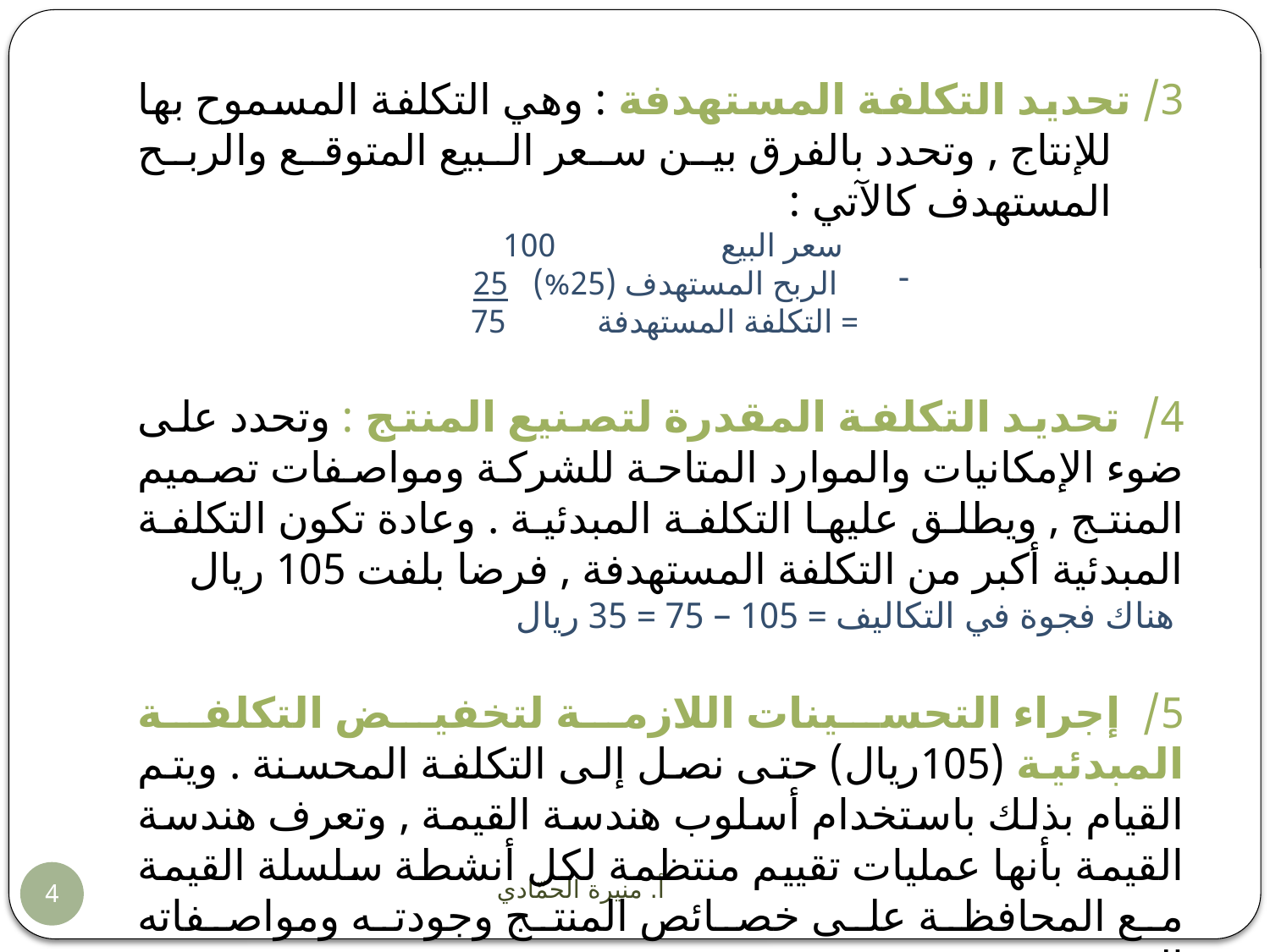

3/ تحديد التكلفة المستهدفة : وهي التكلفة المسموح بها للإنتاج , وتحدد بالفرق بين سعر البيع المتوقع والربح المستهدف كالآتي :
سعر البيع                    100
الربح المستهدف (25%)   25
= التكلفة المستهدفة           75

4/  تحديد التكلفة المقدرة لتصنيع المنتج : وتحدد على ضوء الإمكانيات والموارد المتاحة للشركة ومواصفات تصميم المنتج , ويطلق عليها التكلفة المبدئية . وعادة تكون التكلفة المبدئية أكبر من التكلفة المستهدفة , فرضا بلفت 105 ريال
 هناك فجوة في التكاليف = 105 – 75 = 35 ريال

5/  إجراء التحسينات اللازمة لتخفيض التكلفة المبدئية (105ريال) حتى نصل إلى التكلفة المحسنة . ويتم القيام بذلك باستخدام أسلوب هندسة القيمة , وتعرف هندسة القيمة بأنها عمليات تقييم منتظمة لكل أنشطة سلسلة القيمة مع المحافظة على خصائص المنتج وجودته ومواصفاته الرئيسية .

أ. منيرة الحمّادي
4